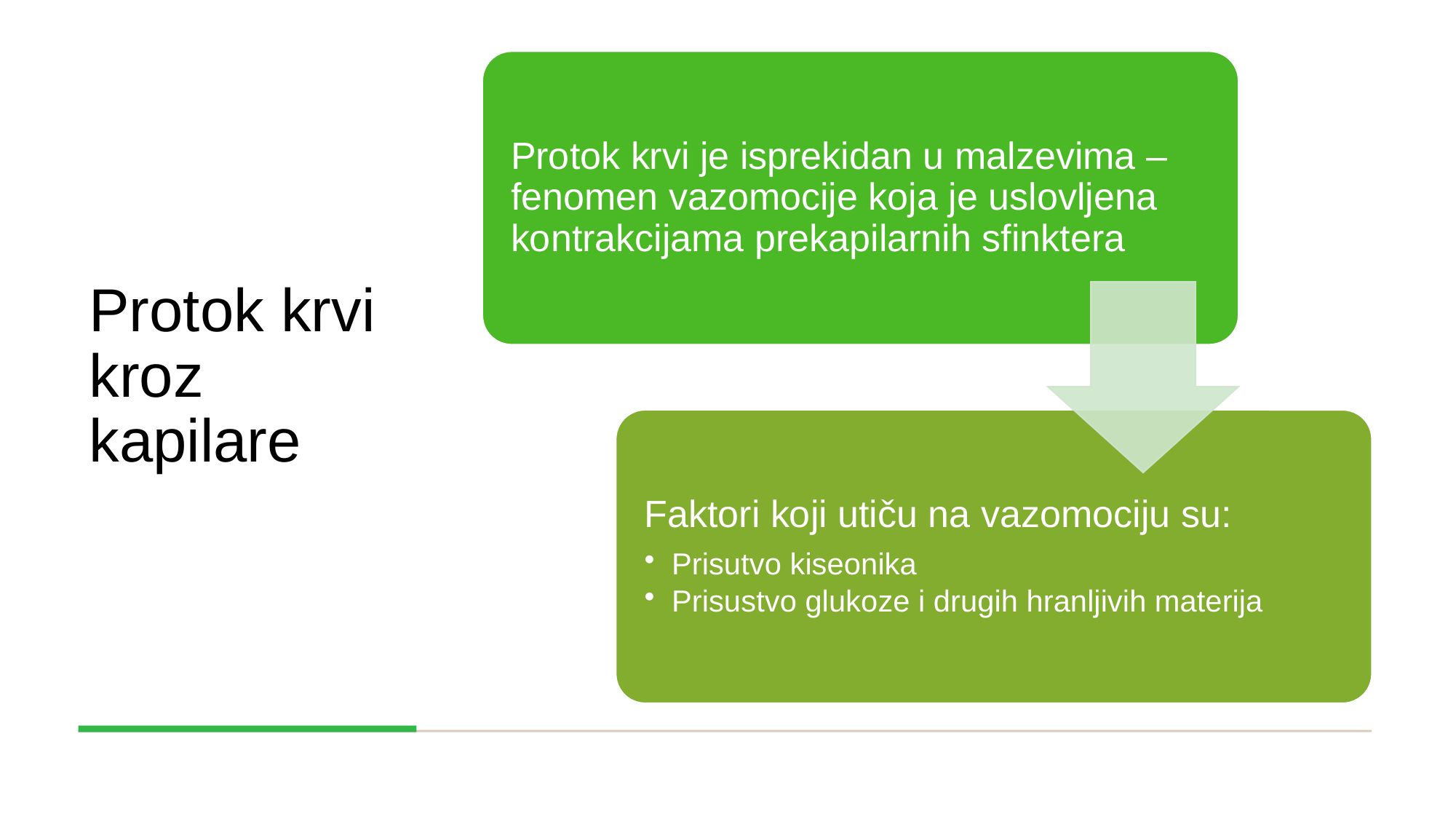

# Protok krvi kroz kapilare
Protok krvi je isprekidan u malzevima – fenomen vazomocije koja je uslovljena kontrakcijama prekapilarnih sfinktera
Faktori koji utiču na vazomociju su:
Prisutvo kiseonika
Prisustvo glukoze i drugih hranljivih materija